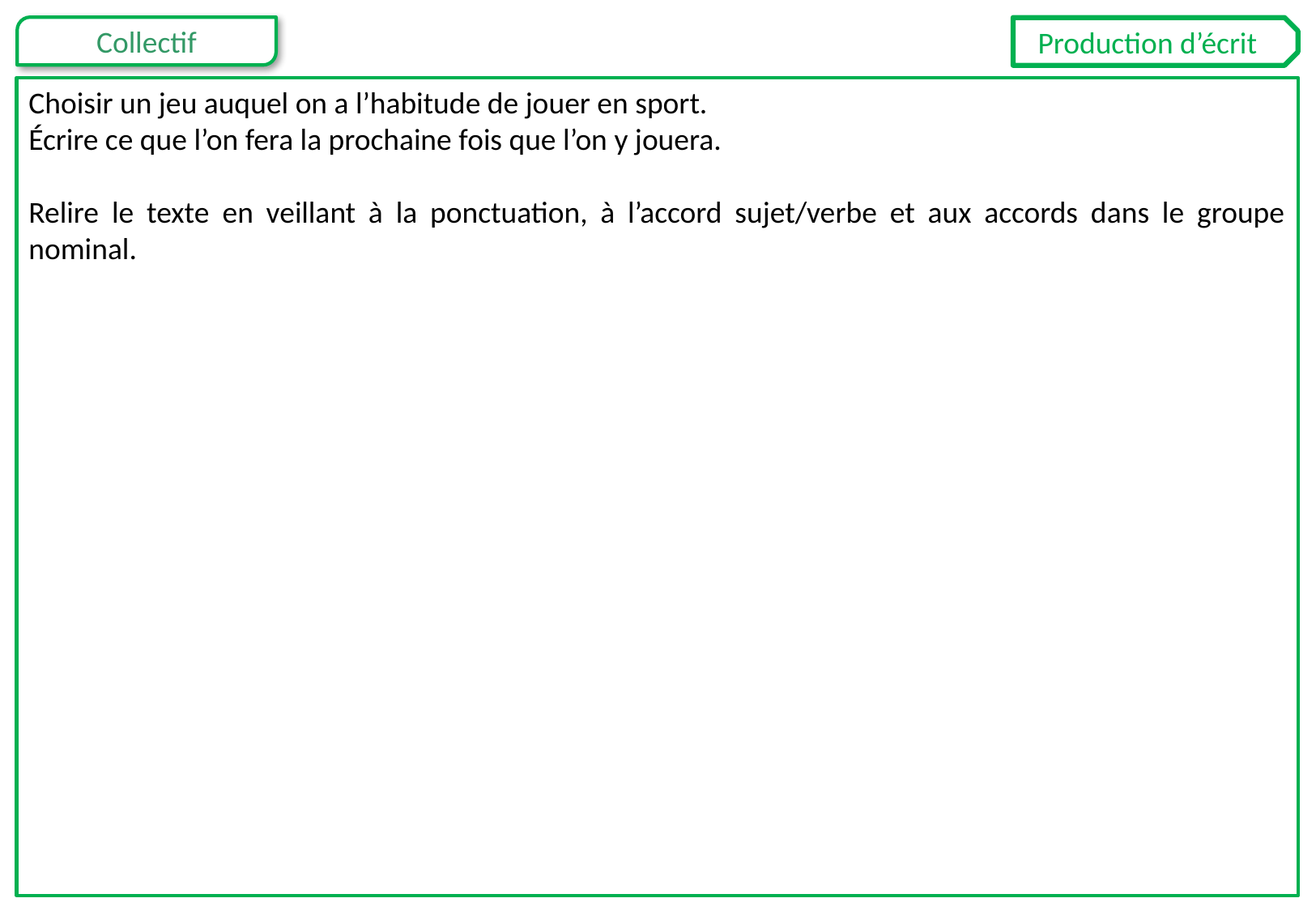

Production d’écrit
Choisir un jeu auquel on a l’habitude de jouer en sport.
Écrire ce que l’on fera la prochaine fois que l’on y jouera.

Relire le texte en veillant à la ponctuation, à l’accord sujet/verbe et aux accords dans le groupe nominal.